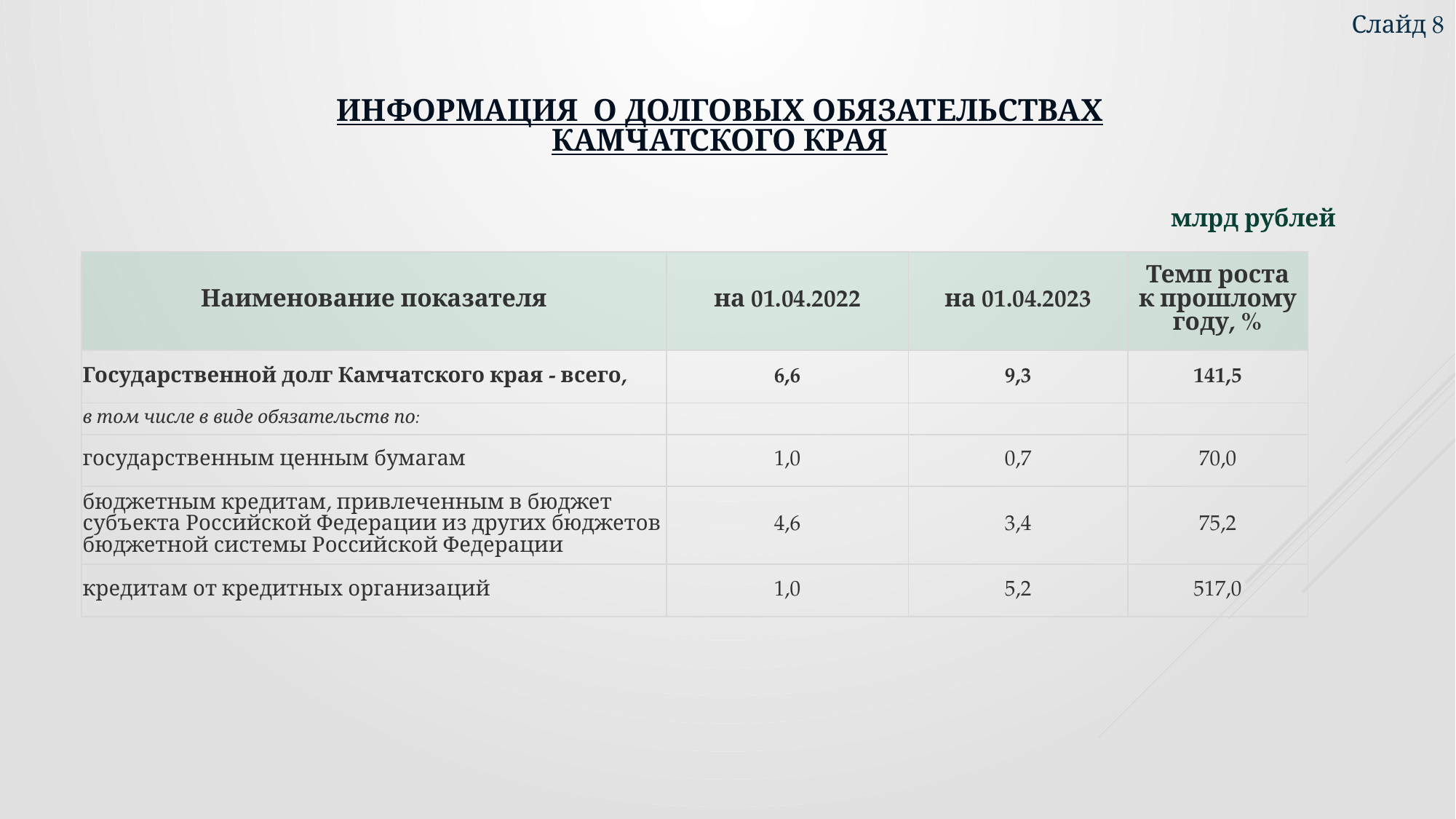

Слайд 8
Информация  о долговых обязательствах
Камчатского края
млрд рублей
| Наименование показателя | на 01.04.2022 | на 01.04.2023 | Темп роста к прошлому году, % |
| --- | --- | --- | --- |
| Государственной долг Камчатского края - всего, | 6,6 | 9,3 | 141,5 |
| в том числе в виде обязательств по: |  |  |  |
| государственным ценным бумагам | 1,0 | 0,7 | 70,0 |
| бюджетным кредитам, привлеченным в бюджет субъекта Российской Федерации из других бюджетов бюджетной системы Российской Федерации | 4,6 | 3,4 | 75,2 |
| кредитам от кредитных организаций | 1,0 | 5,2 | 517,0 |